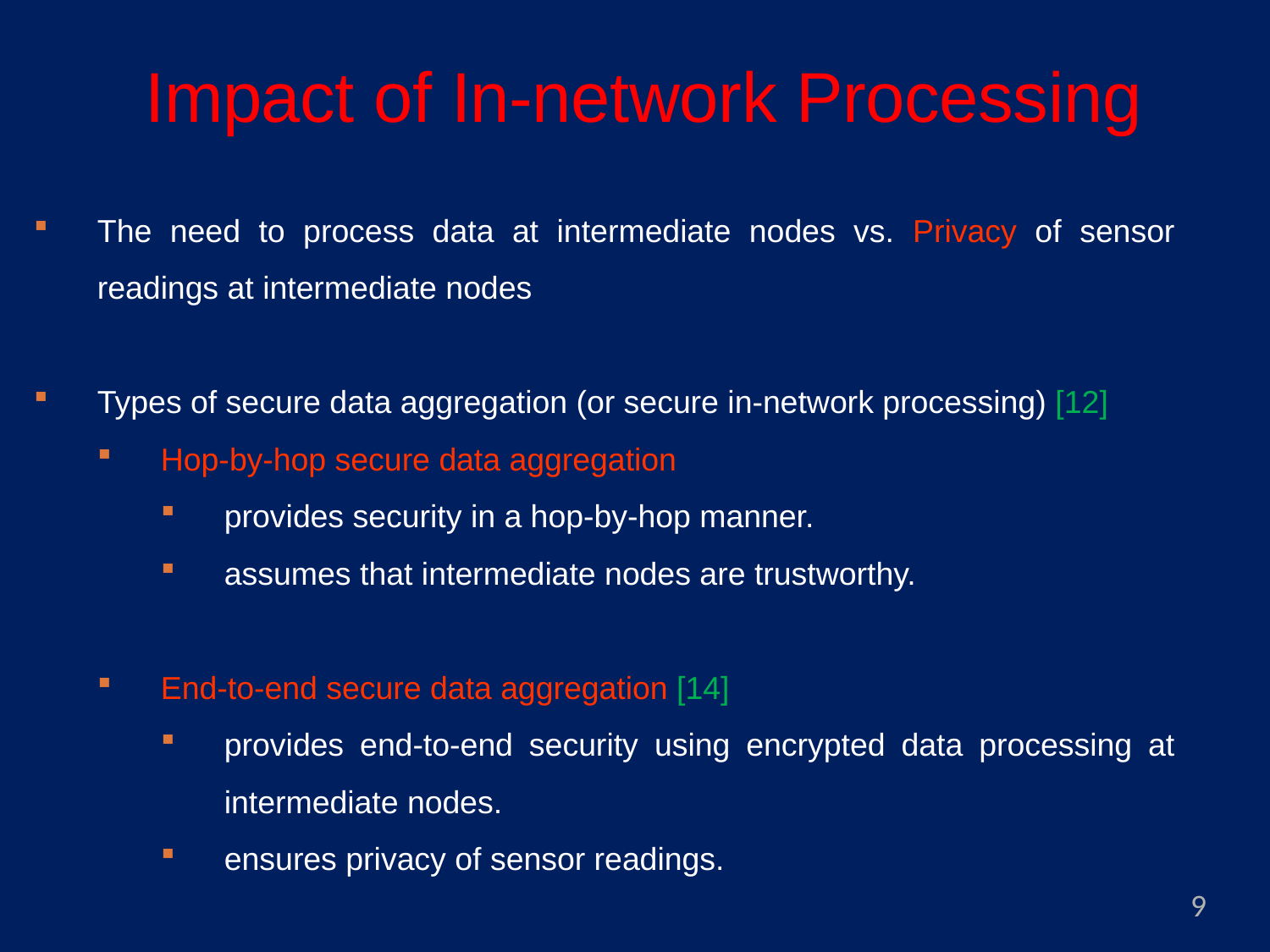

# Impact of In-network Processing
The need to process data at intermediate nodes vs. Privacy of sensor readings at intermediate nodes

Types of secure data aggregation (or secure in-network processing) [12]
Hop-by-hop secure data aggregation
provides security in a hop-by-hop manner.
assumes that intermediate nodes are trustworthy.

End-to-end secure data aggregation [14]
provides end-to-end security using encrypted data processing at intermediate nodes.
ensures privacy of sensor readings.
9